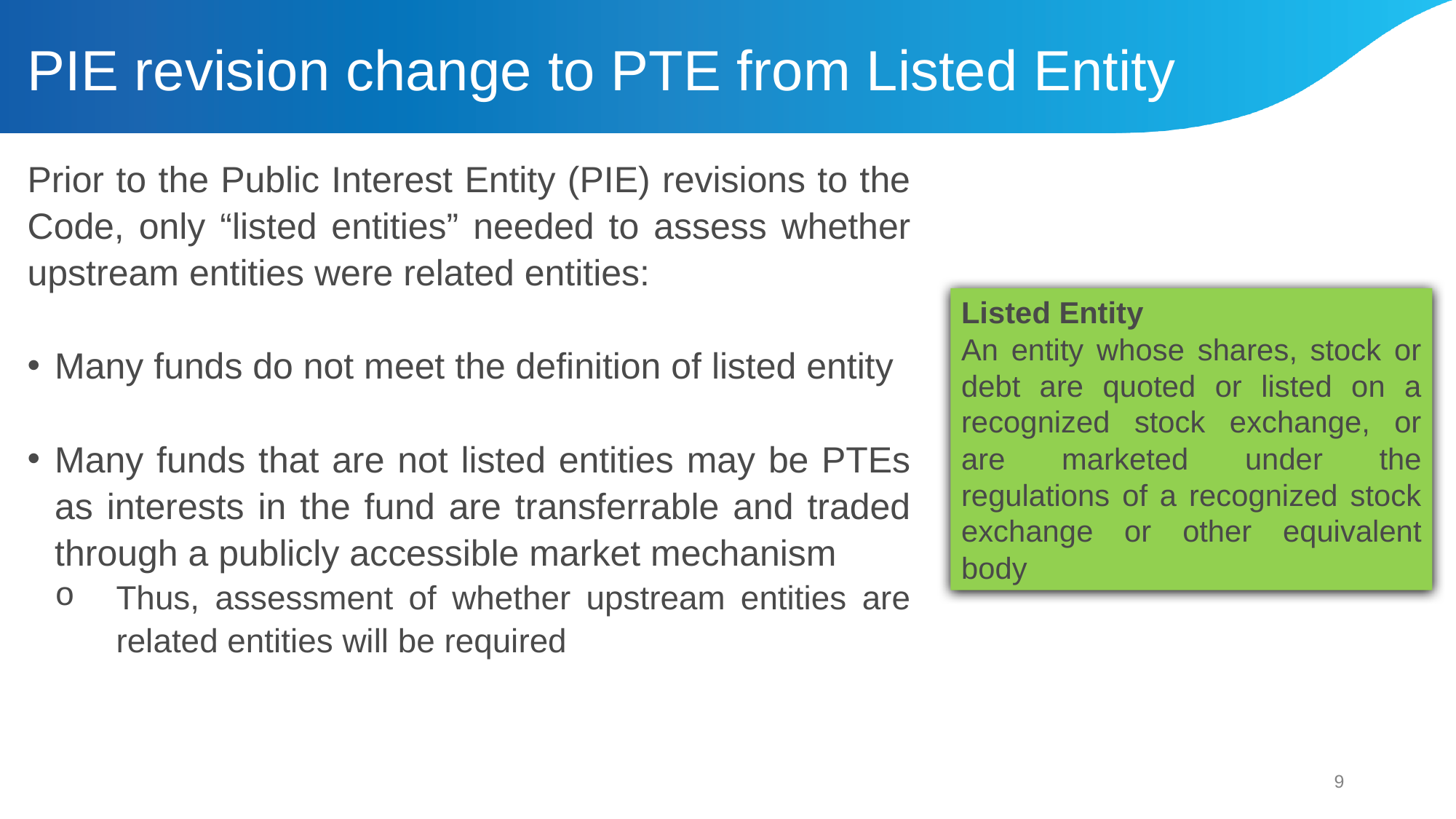

# PIE revision change to PTE from Listed Entity
Prior to the Public Interest Entity (PIE) revisions to the Code, only “listed entities” needed to assess whether upstream entities were related entities:

Many funds do not meet the definition of listed entity

Many funds that are not listed entities may be PTEs as interests in the fund are transferrable and traded through a publicly accessible market mechanism
Thus, assessment of whether upstream entities are related entities will be required
Listed Entity
An entity whose shares, stock or debt are quoted or listed on a recognized stock exchange, or are marketed under the regulations of a recognized stock exchange or other equivalent body
9